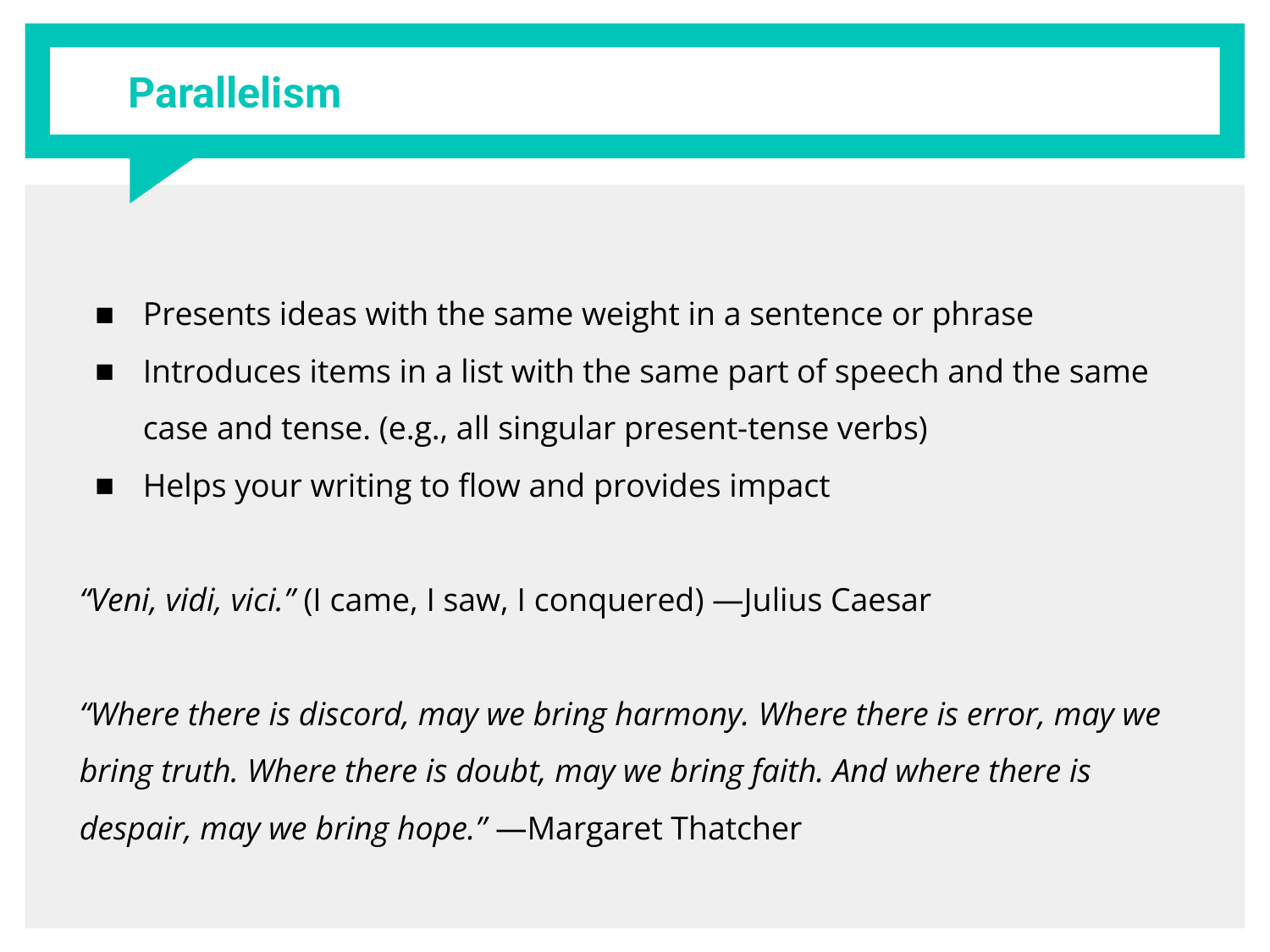

# Parallelism
Presents ideas with the same weight in a sentence or phrase
Introduces items in a list with the same part of speech and the same case and tense. (e.g., all singular present-tense verbs)
Helps your writing to flow and provides impact

“Veni, vidi, vici.” (I came, I saw, I conquered) —Julius Caesar
“Where there is discord, may we bring harmony. Where there is error, may we bring truth. Where there is doubt, may we bring faith. And where there is despair, may we bring hope.” —Margaret Thatcher